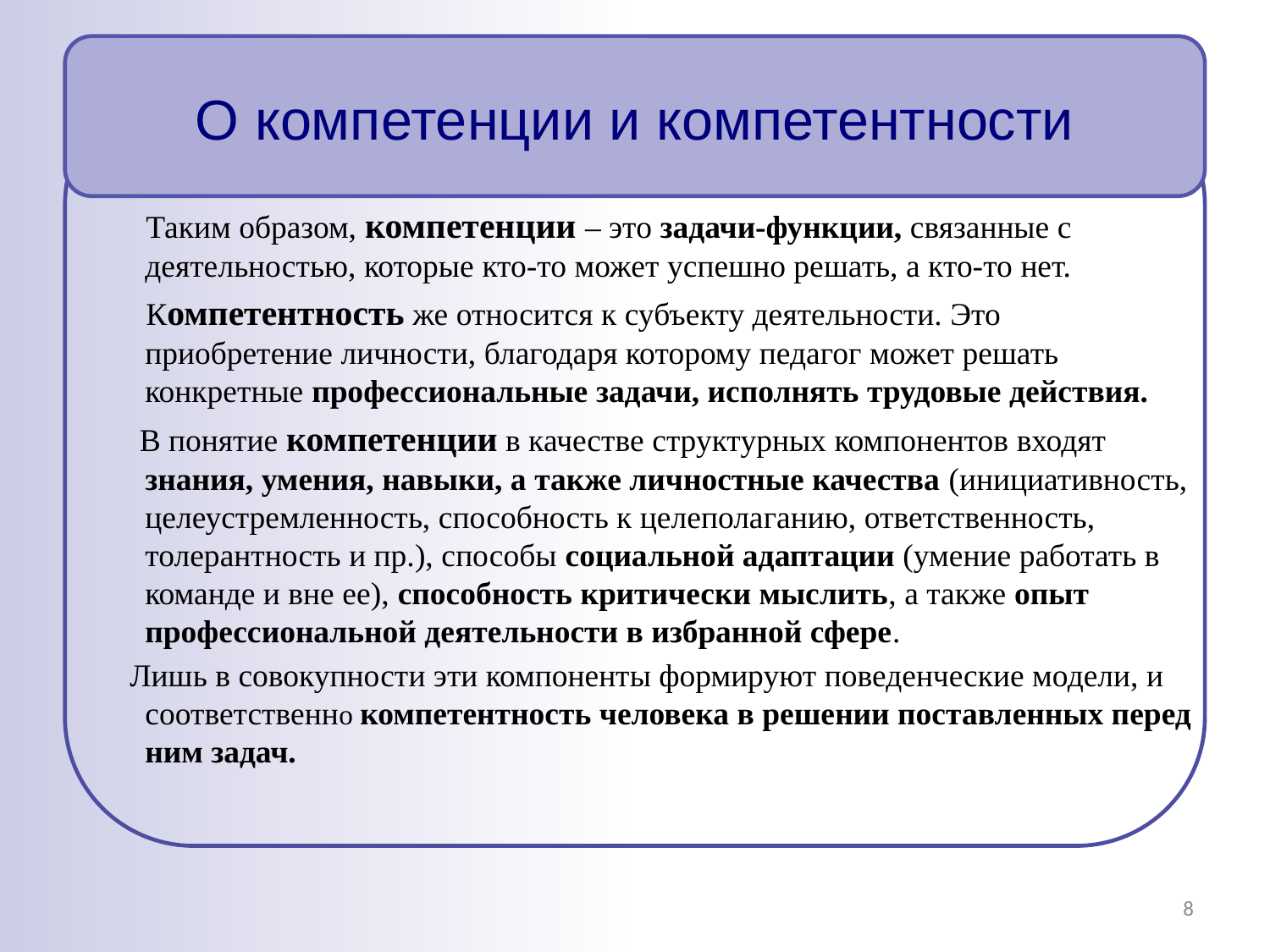

# О компетенции и компетентности
      Таким образом, компетенции – это задачи-функции, связанные с деятельностью, которые кто-то может успешно решать, а кто-то нет.
      Компетентность же относится к субъекту деятельности. Это приобретение личности, благодаря которому педагог может решать конкретные профессиональные задачи, исполнять трудовые действия.
      В понятие компетенции в качестве структурных компонентов входят знания, умения, навыки, а также личностные качества (инициативность, целеустремленность, способность к целеполаганию, ответственность, толерантность и пр.), способы социальной адаптации (умение работать в команде и вне ее), способность критически мыслить, а также опыт профессиональной деятельности в избранной сфере.
    Лишь в совокупности эти компоненты формируют поведенческие модели, и соответственно компетентность человека в решении поставленных перед ним задач.

8